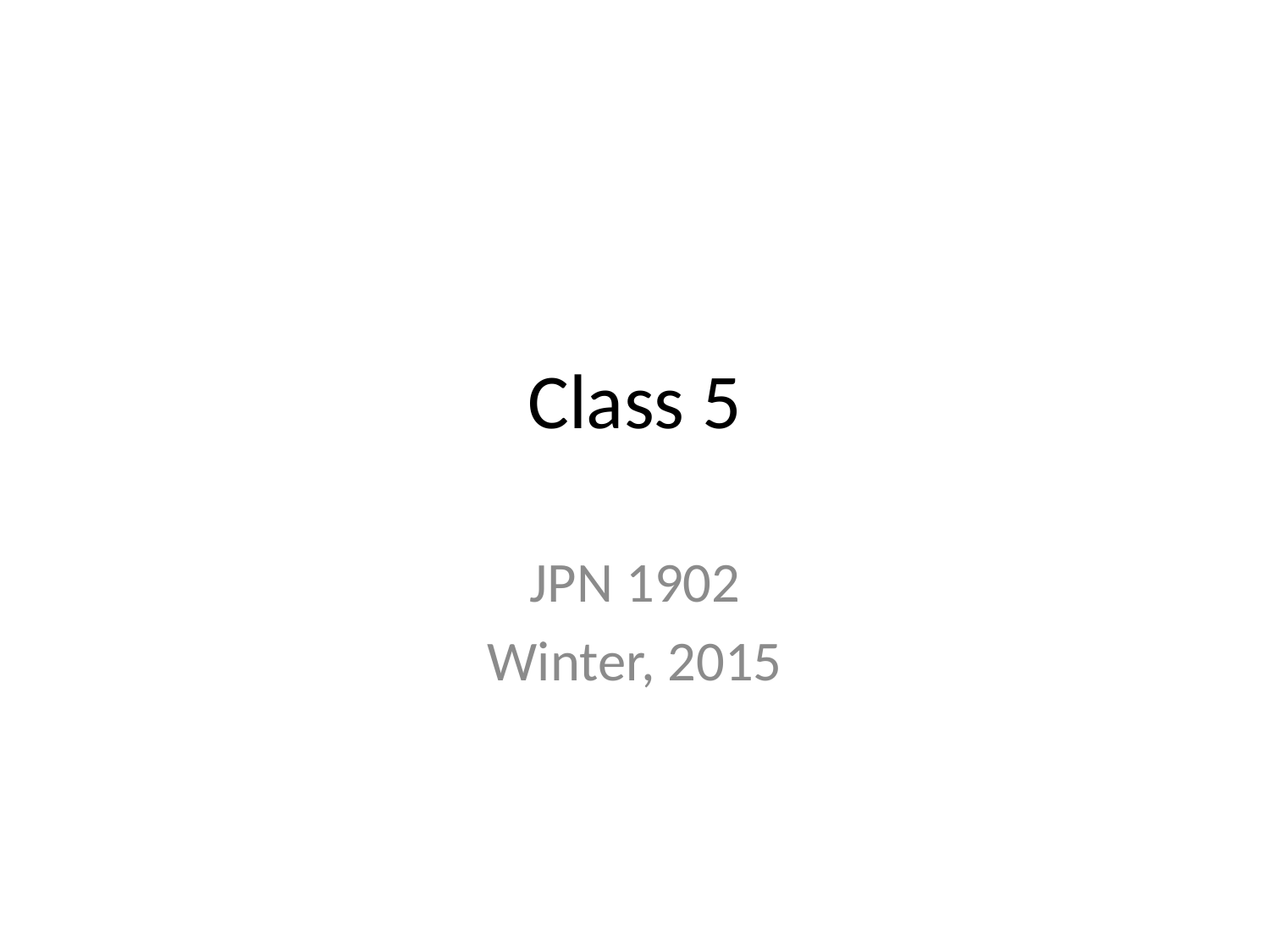

# Class 5
JPN 1902
Winter, 2015